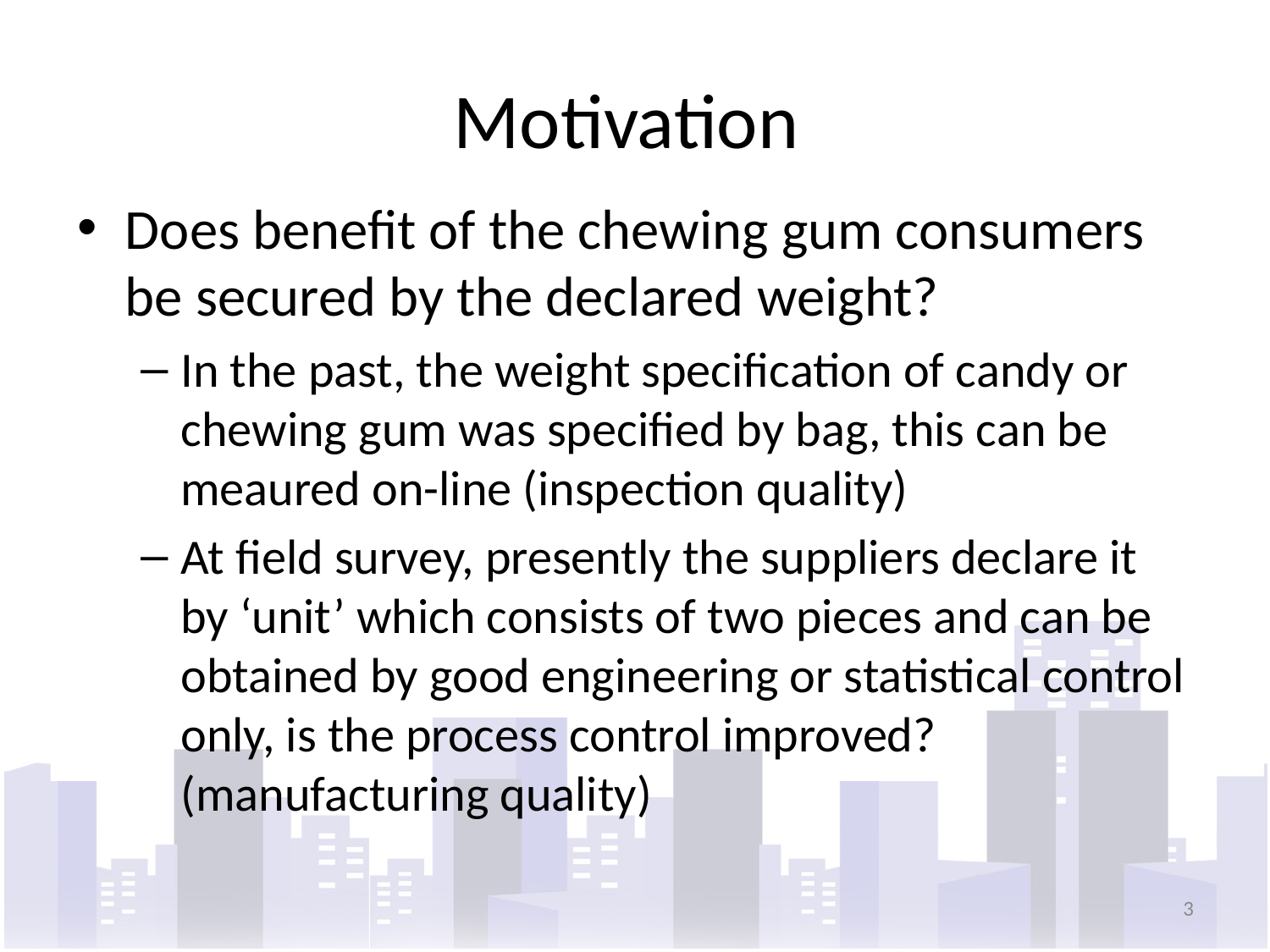

# Motivation
Does benefit of the chewing gum consumers be secured by the declared weight?
In the past, the weight specification of candy or chewing gum was specified by bag, this can be meaured on-line (inspection quality)
At field survey, presently the suppliers declare it by ‘unit’ which consists of two pieces and can be obtained by good engineering or statistical control only, is the process control improved? (manufacturing quality)
3